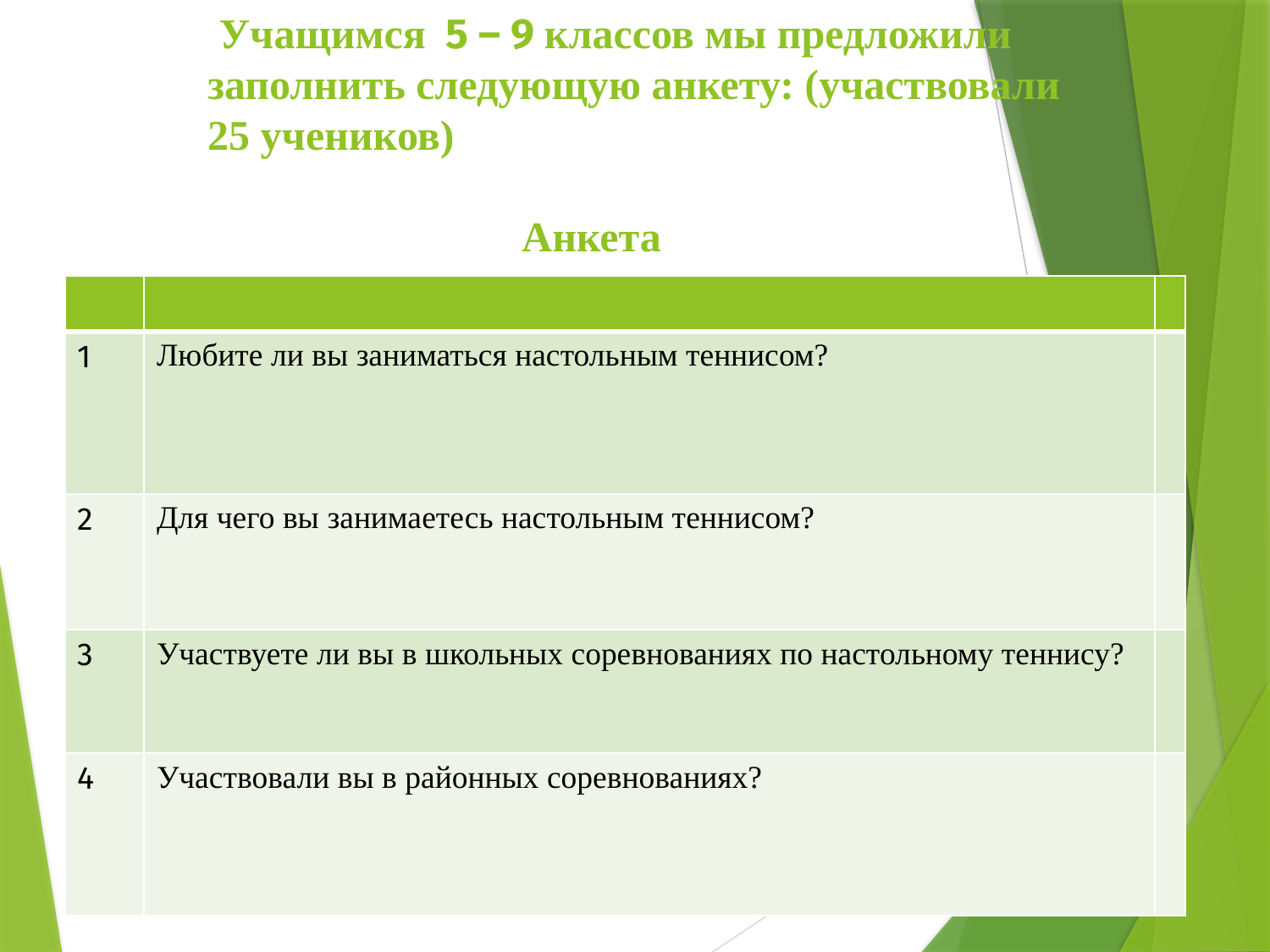

# Учащимся  5 – 9 классов мы предложили заполнить следующую анкету: (участвовали 25 учеников)                           Анкета
|  |  |  |
| --- | --- | --- |
| 1 | Любите ли вы заниматься настольным теннисом? |  |
| 2 | Для чего вы занимаетесь настольным теннисом? |  |
| 3 | Участвуете ли вы в школьных соревнованиях по настольному теннису? |  |
| 4 | Участвовали вы в районных соревнованиях? |  |